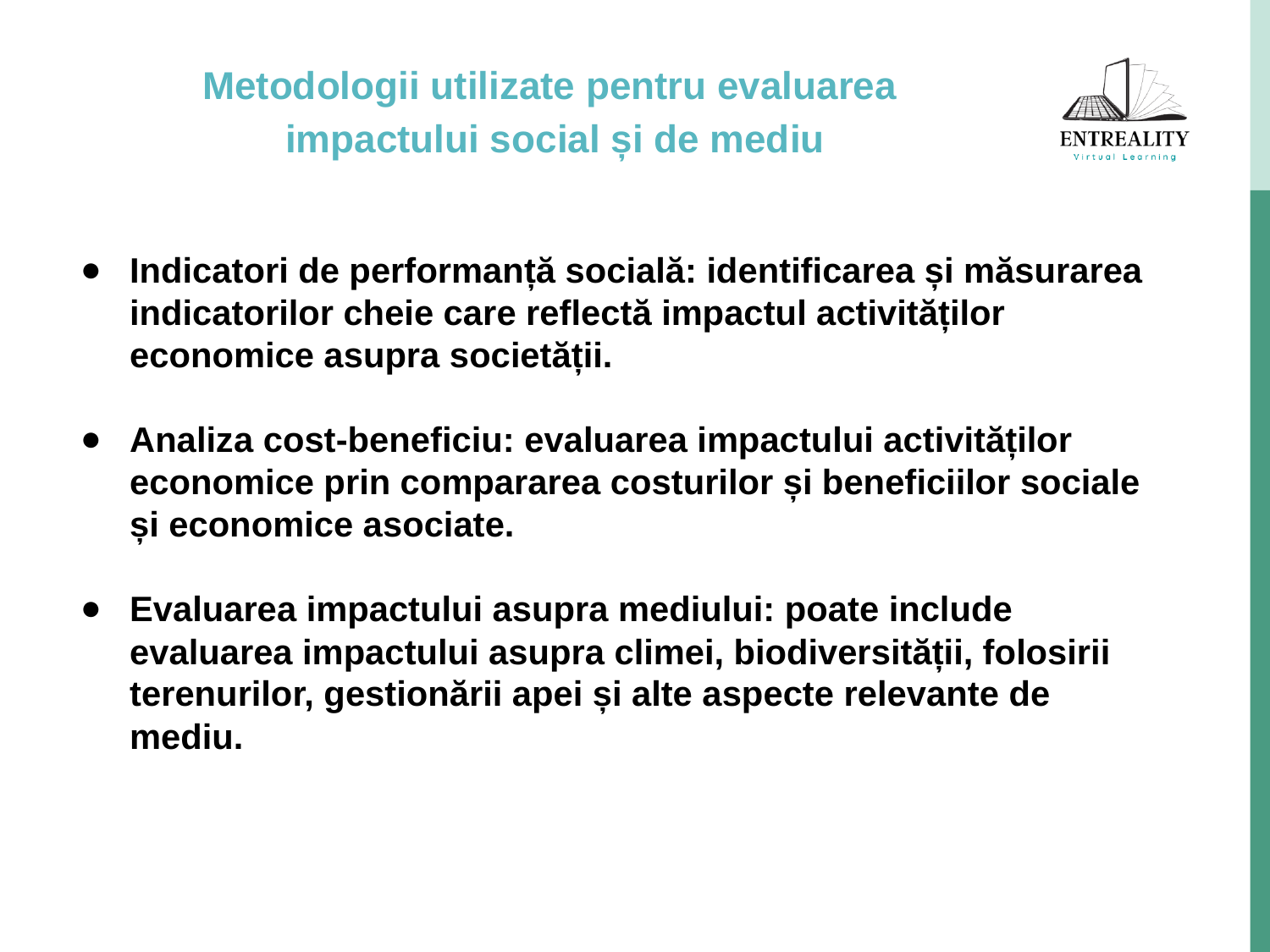

Metodologii utilizate pentru evaluarea
impactului social și de mediu
Indicatori de performanță socială: identificarea și măsurarea indicatorilor cheie care reflectă impactul activităților economice asupra societății.

Analiza cost-beneficiu: evaluarea impactului activităților economice prin compararea costurilor și beneficiilor sociale și economice asociate.

Evaluarea impactului asupra mediului: poate include evaluarea impactului asupra climei, biodiversității, folosirii terenurilor, gestionării apei și alte aspecte relevante de mediu.